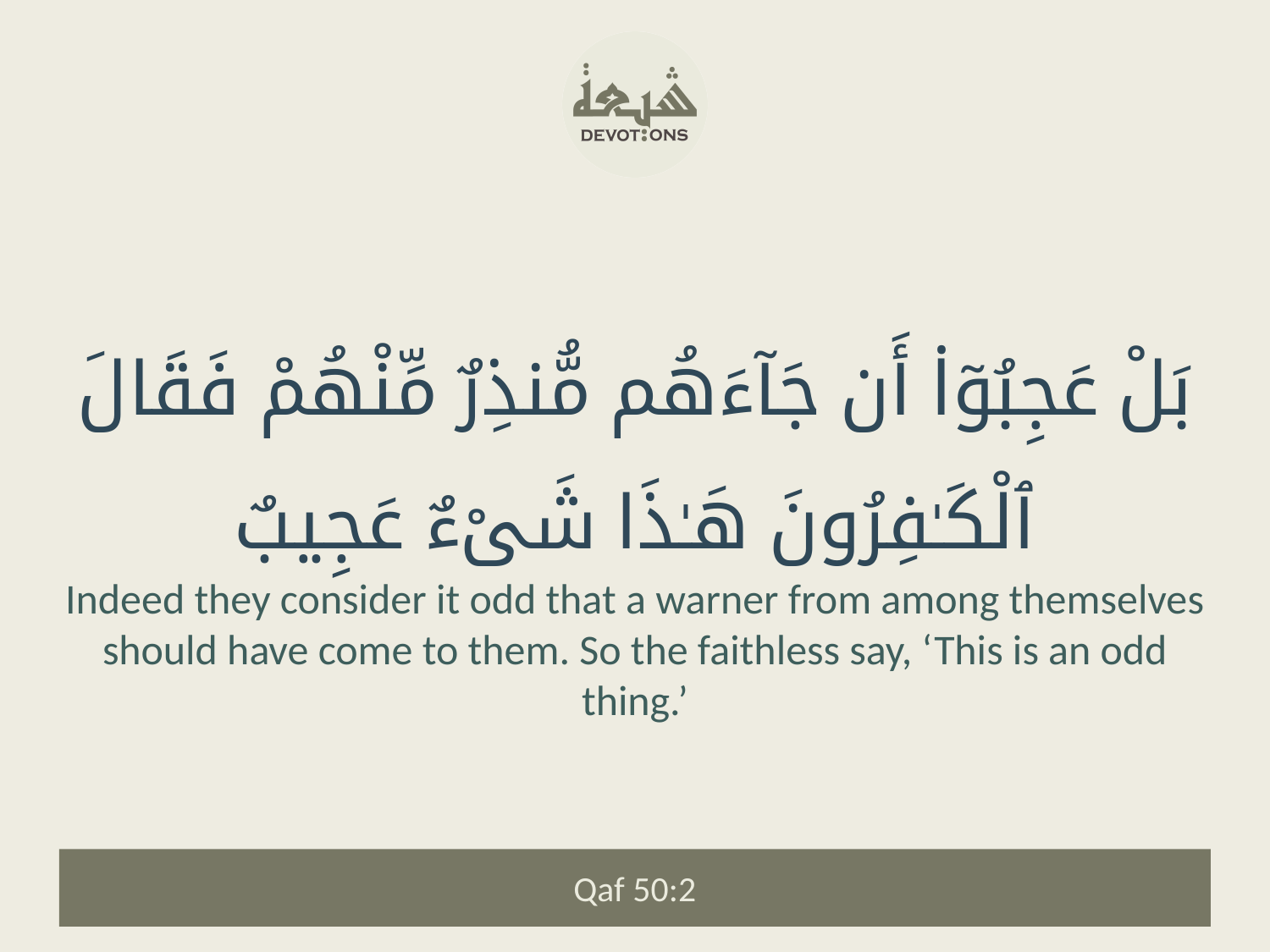

بَلْ عَجِبُوٓا۟ أَن جَآءَهُم مُّنذِرٌ مِّنْهُمْ فَقَالَ ٱلْكَـٰفِرُونَ هَـٰذَا شَىْءٌ عَجِيبٌ
Indeed they consider it odd that a warner from among themselves should have come to them. So the faithless say, ‘This is an odd thing.’
Qaf 50:2